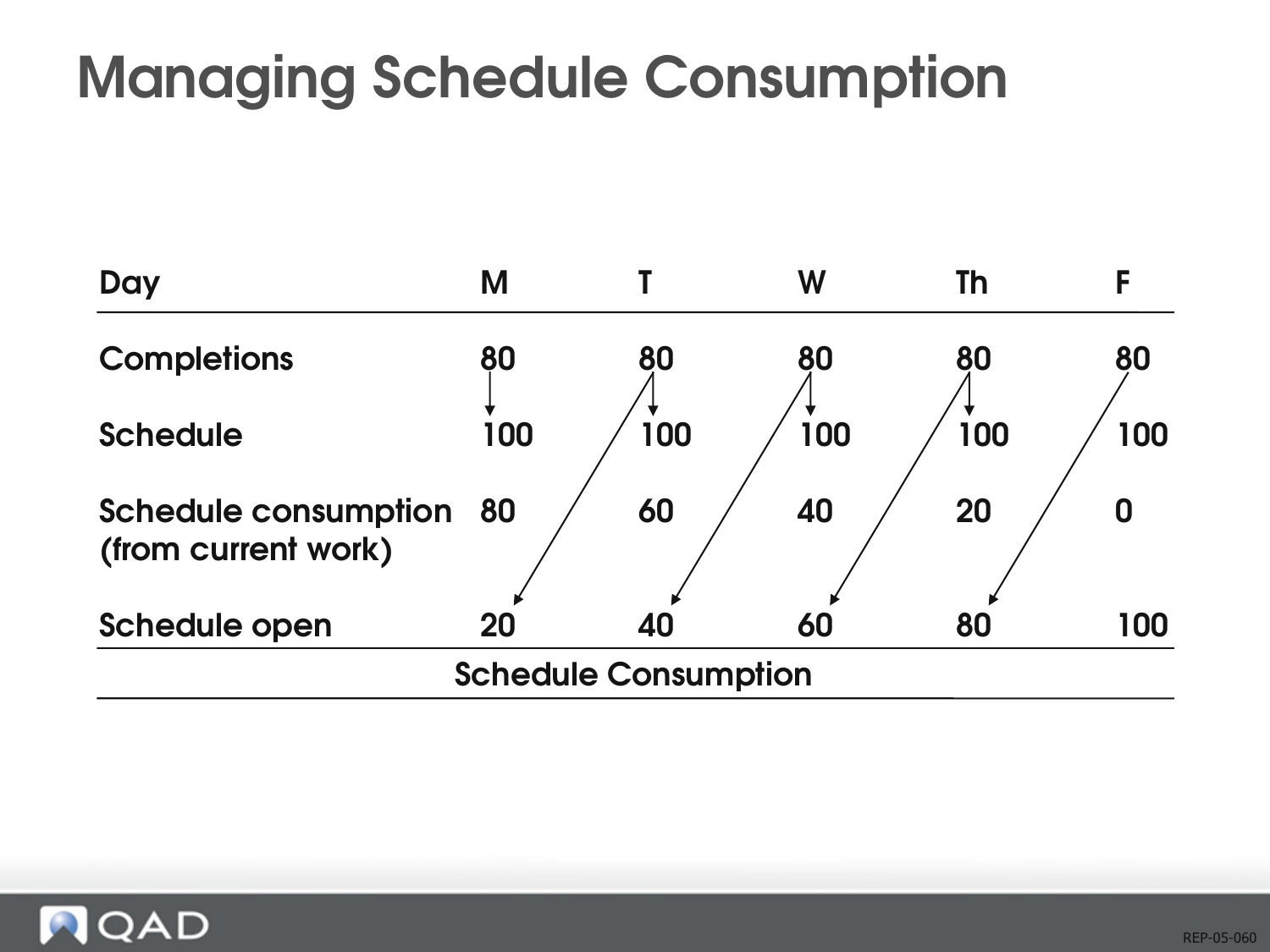

# Managing Schedule Consumption
Day	M	T	W	Th	F

Completions	80	80	80	80	80

Schedule	100	100	100	100	100

Schedule consumption	80	60	40	20	0
(from current work)

Schedule open	20	40	60	80	100

Schedule Consumption
REP-05-060